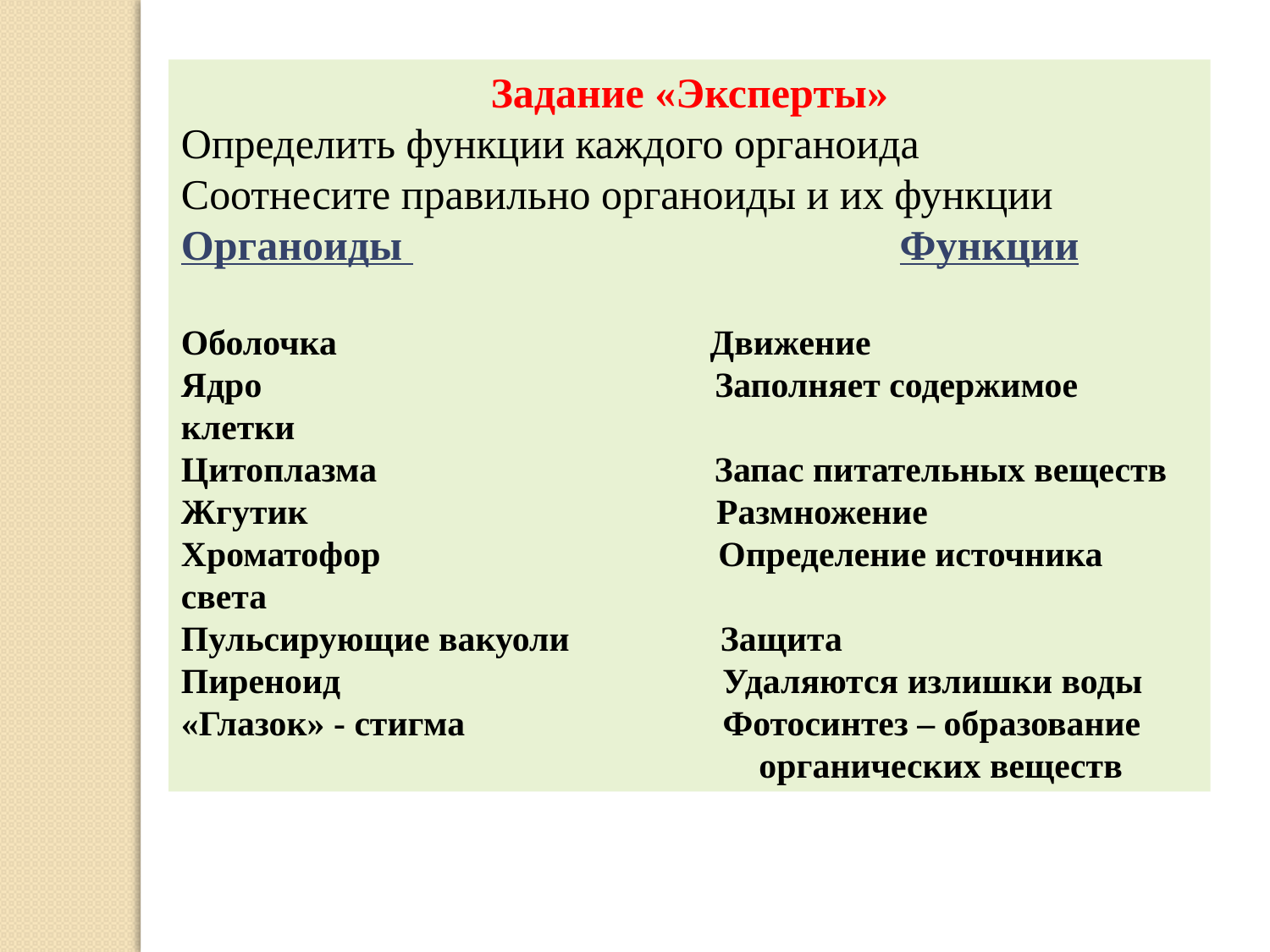

Задание «Эксперты»
Определить функции каждого органоида
Соотнесите правильно органоиды и их функции
Органоиды                                               Функции

Оболочка                                          Движение
Ядро                                                   Заполняет содержимое клетки
Цитоплазма                                      Запас питательных веществ
Жгутик                                              Размножение
Хроматофор                                      Определение источника света
Пульсирующие вакуоли                 Защита
Пиреноид                                           Удаляются излишки воды
«Глазок» - стигма                             Фотосинтез – образование
                                                                 органических веществ